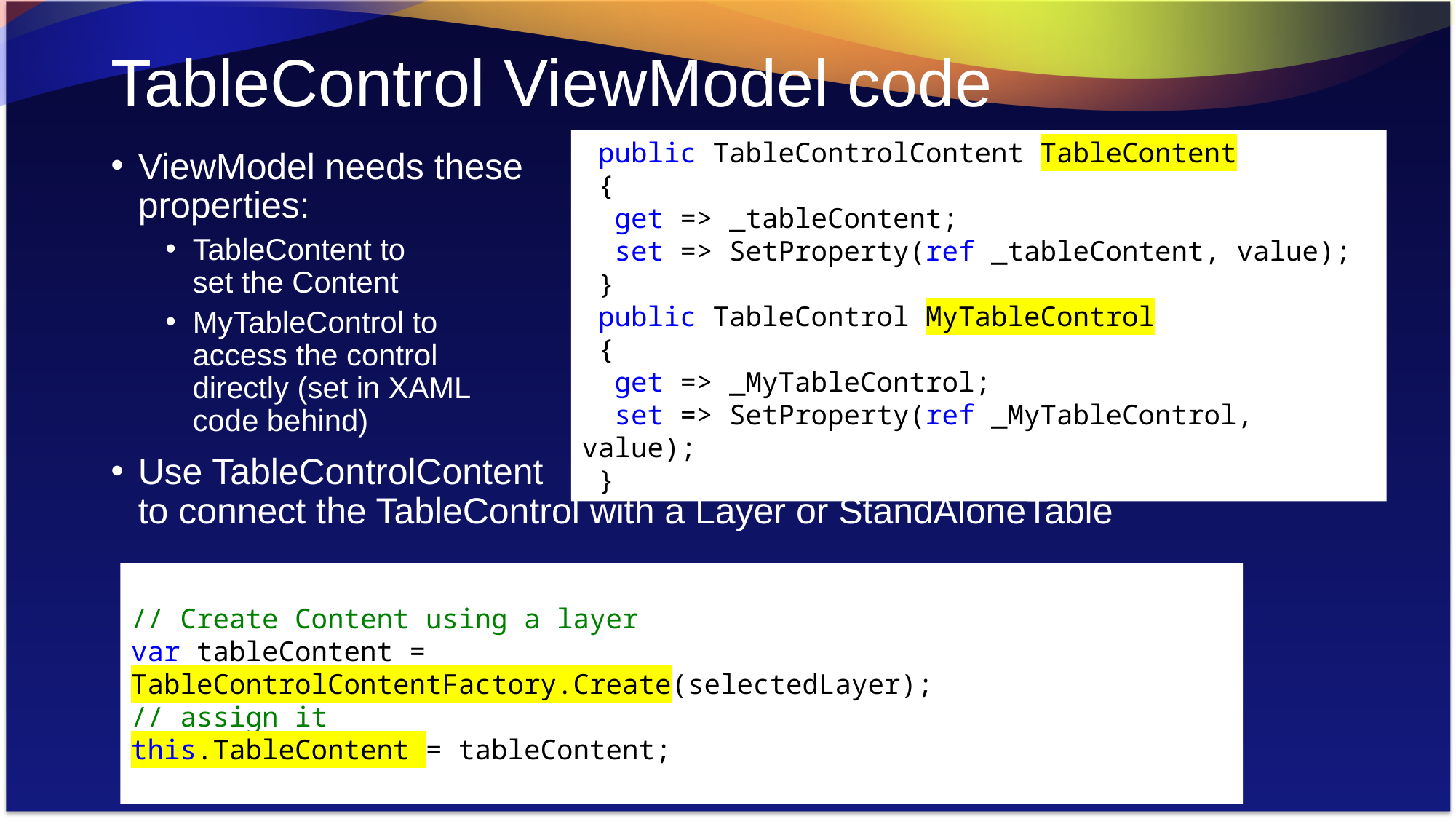

# TableControl ViewModel code
 public TableControlContent TableContent
 {
  get => _tableContent;
  set => SetProperty(ref _tableContent, value);
 }
 public TableControl MyTableControl
 {
  get => _MyTableControl;
  set => SetProperty(ref _MyTableControl, value);
 }
ViewModel needs these
properties:
TableContent to
set the Content
MyTableControl to
access the control
directly (set in XAML
code behind)
Use TableControlContent
to connect the TableControl with a Layer or StandAloneTable

// Create Content using a layer
var tableContent = TableControlContentFactory.Create(selectedLayer);
// assign it
this.TableContent = tableContent;